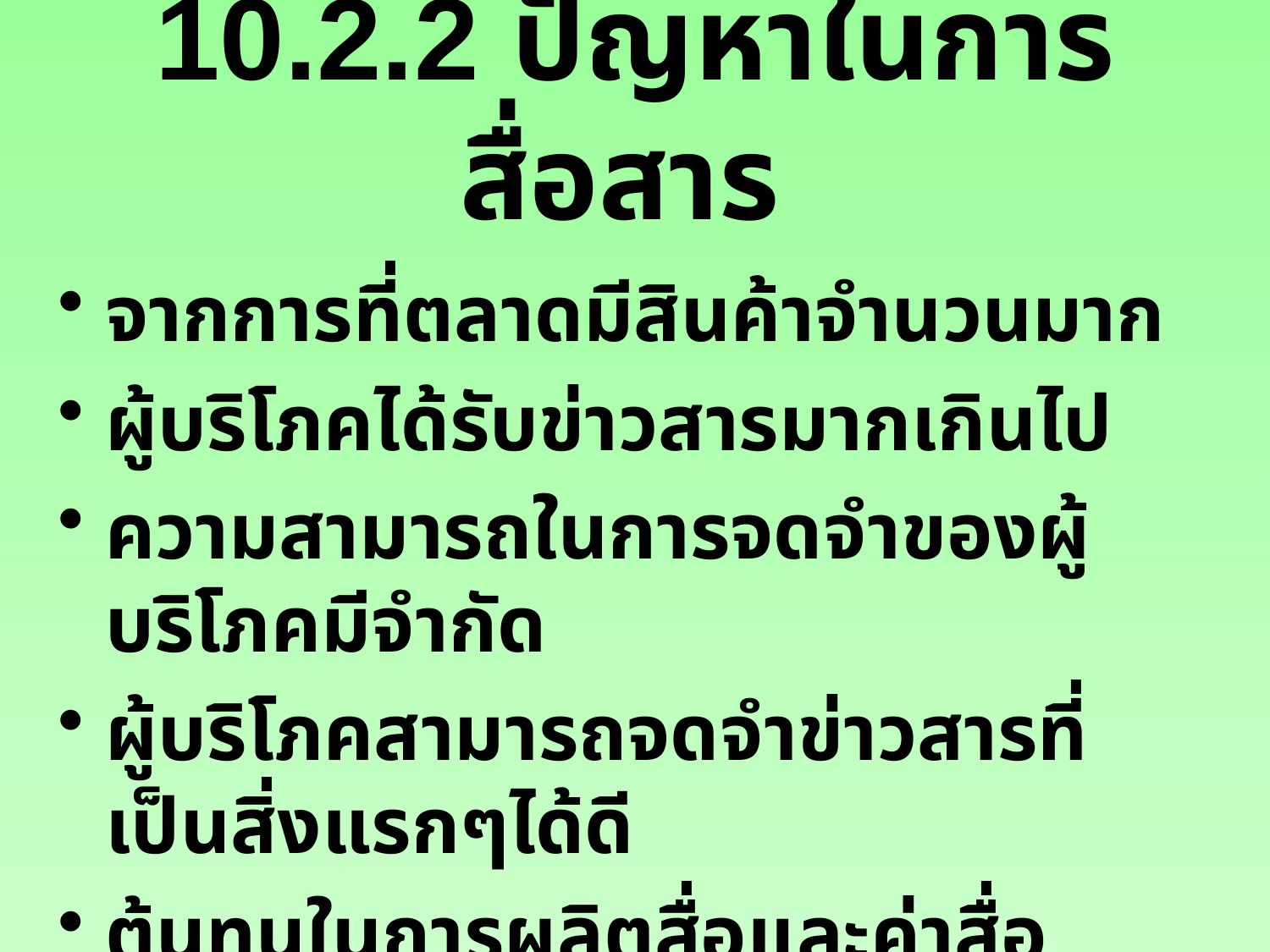

# 10.2.2 ปัญหาในการสื่อสาร
จากการที่ตลาดมีสินค้าจำนวนมาก
ผู้บริโภคได้รับข่าวสารมากเกินไป
ความสามารถในการจดจำของผู้บริโภคมีจำกัด
ผู้บริโภคสามารถจดจำข่าวสารที่เป็นสิ่งแรกๆได้ดี
ต้นทุนในการผลิตสื่อและค่าสื่อต่างๆในการติดต่อสื่อสารมีราคาสูง